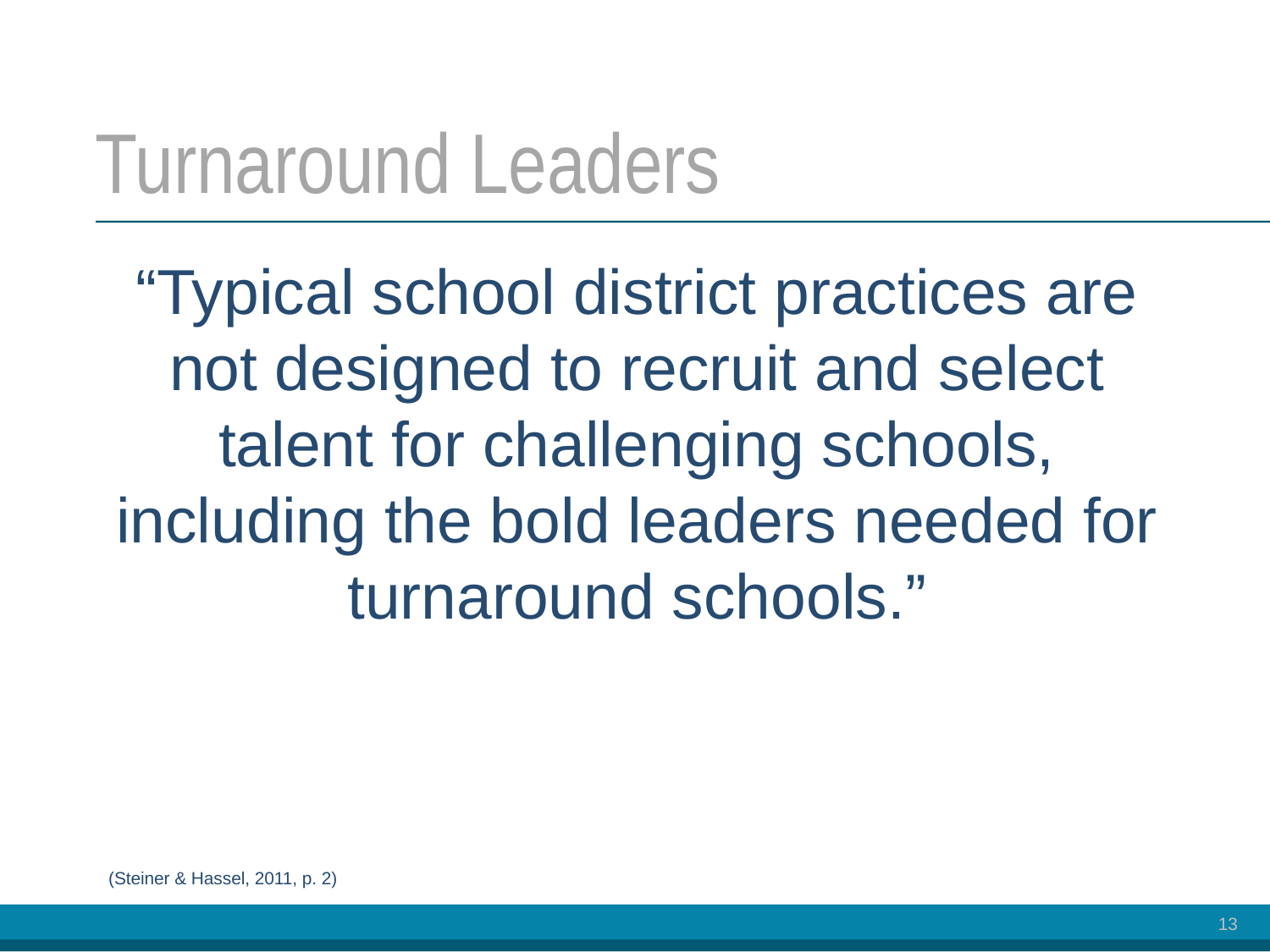

# Turnaround Leaders
“Typical school district practices are not designed to recruit and select talent for challenging schools, including the bold leaders needed for turnaround schools.”

(Steiner & Hassel, 2011, p. 2)
13